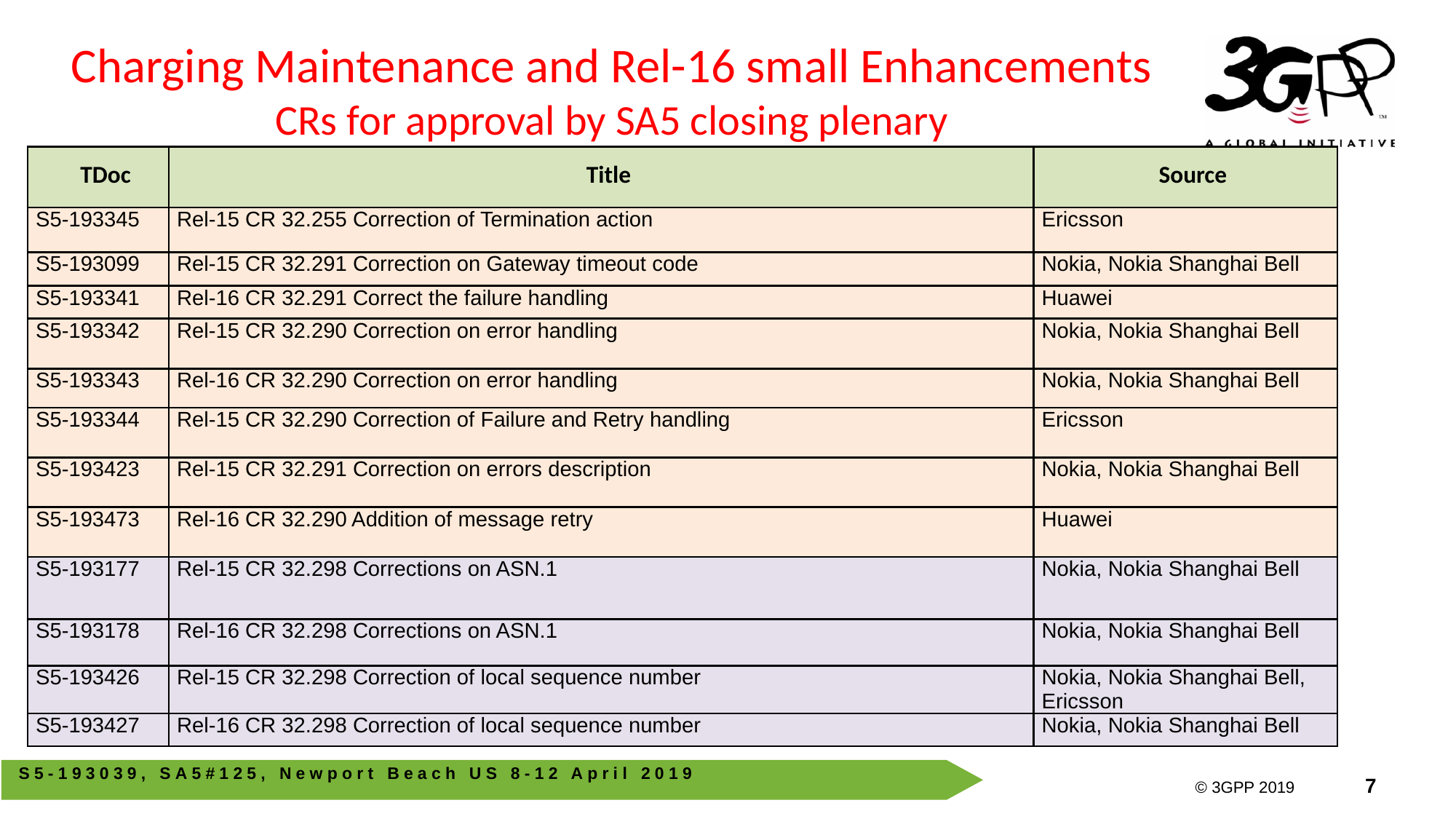

Charging Maintenance and Rel-16 small Enhancements CRs for approval by SA5 closing plenary
| TDoc | Title | Source |
| --- | --- | --- |
| S5-193345 | Rel-15 CR 32.255 Correction of Termination action | Ericsson |
| S5-193099 | Rel-15 CR 32.291 Correction on Gateway timeout code | Nokia, Nokia Shanghai Bell |
| S5-193341 | Rel-16 CR 32.291 Correct the failure handling | Huawei |
| S5-193342 | Rel-15 CR 32.290 Correction on error handling | Nokia, Nokia Shanghai Bell |
| S5-193343 | Rel-16 CR 32.290 Correction on error handling | Nokia, Nokia Shanghai Bell |
| S5-193344 | Rel-15 CR 32.290 Correction of Failure and Retry handling | Ericsson |
| S5-193423 | Rel-15 CR 32.291 Correction on errors description | Nokia, Nokia Shanghai Bell |
| S5-193473 | Rel-16 CR 32.290 Addition of message retry | Huawei |
| S5-193177 | Rel-15 CR 32.298 Corrections on ASN.1 | Nokia, Nokia Shanghai Bell |
| S5-193178 | Rel-16 CR 32.298 Corrections on ASN.1 | Nokia, Nokia Shanghai Bell |
| S5-193426 | Rel-15 CR 32.298 Correction of local sequence number | Nokia, Nokia Shanghai Bell, Ericsson |
| S5-193427 | Rel-16 CR 32.298 Correction of local sequence number | Nokia, Nokia Shanghai Bell |